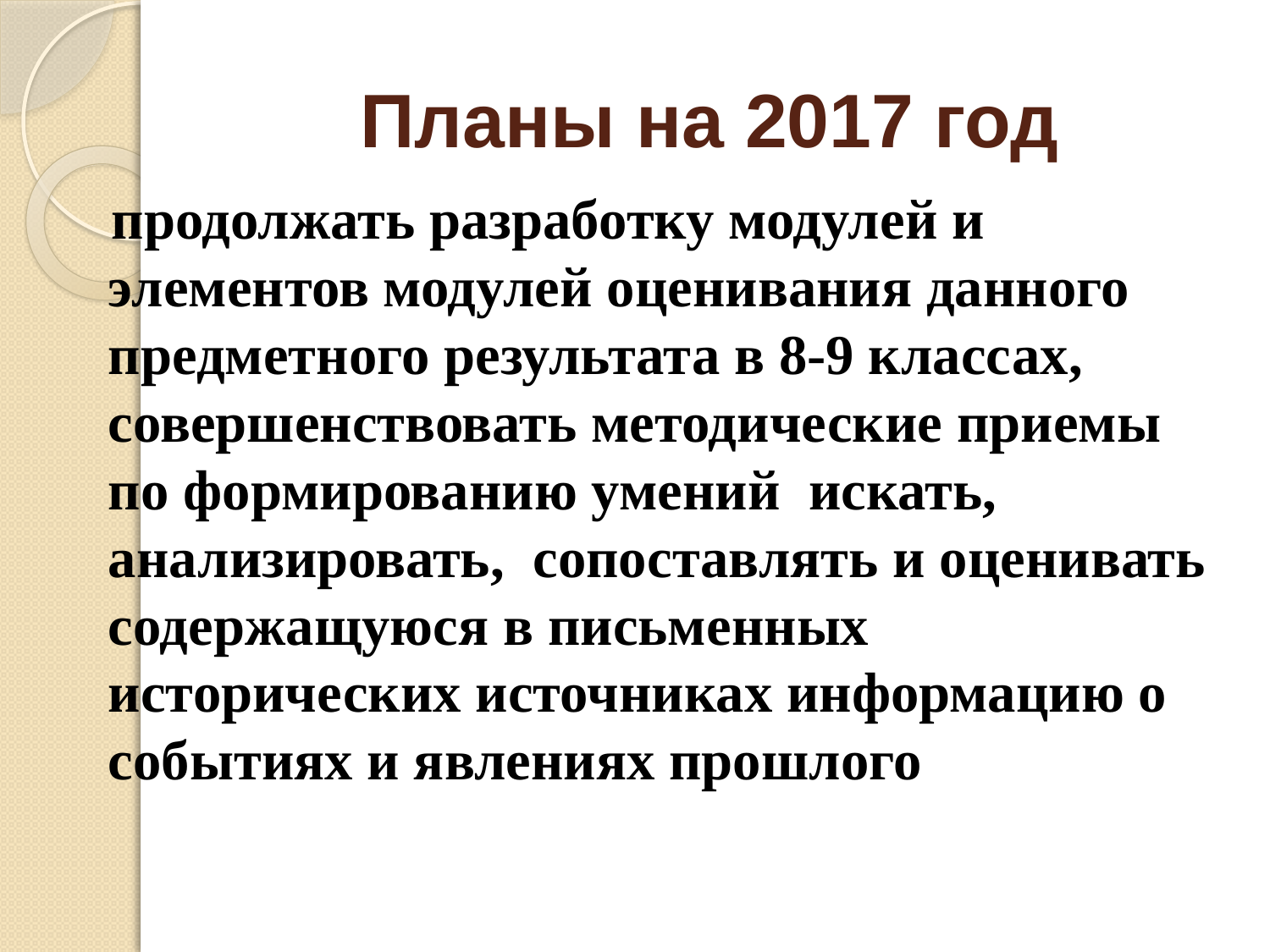

Планы на 2017 год
   продолжать разработку модулей и элементов модулей оценивания данного предметного результата в 8-9 классах, совершенствовать методические приемы по формированию умений  искать, анализировать,  сопоставлять и оценивать содержащуюся в письменных исторических источниках информацию о событиях и явлениях прошлого